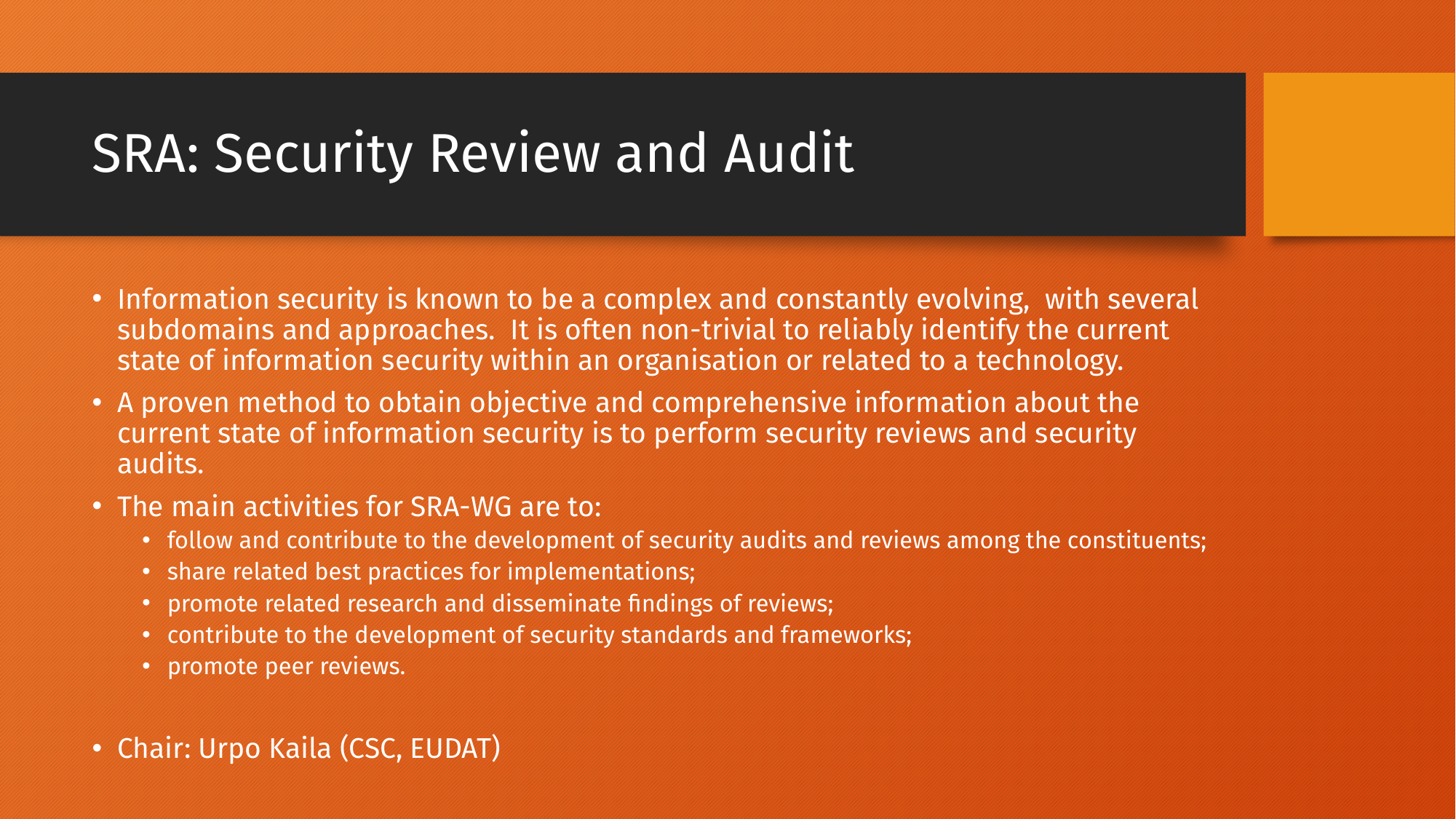

# SRA: Security Review and Audit
Information security is known to be a complex and constantly evolving,  with several subdomains and approaches.  It is often non-trivial to reliably identify the current state of information security within an organisation or related to a technology.
A proven method to obtain objective and comprehensive information about the current state of information security is to perform security reviews and security audits.
The main activities for SRA-WG are to:
follow and contribute to the development of security audits and reviews among the constituents;
share related best practices for implementations;
promote related research and disseminate findings of reviews;
contribute to the development of security standards and frameworks;
promote peer reviews.

Chair: Urpo Kaila (CSC, EUDAT)